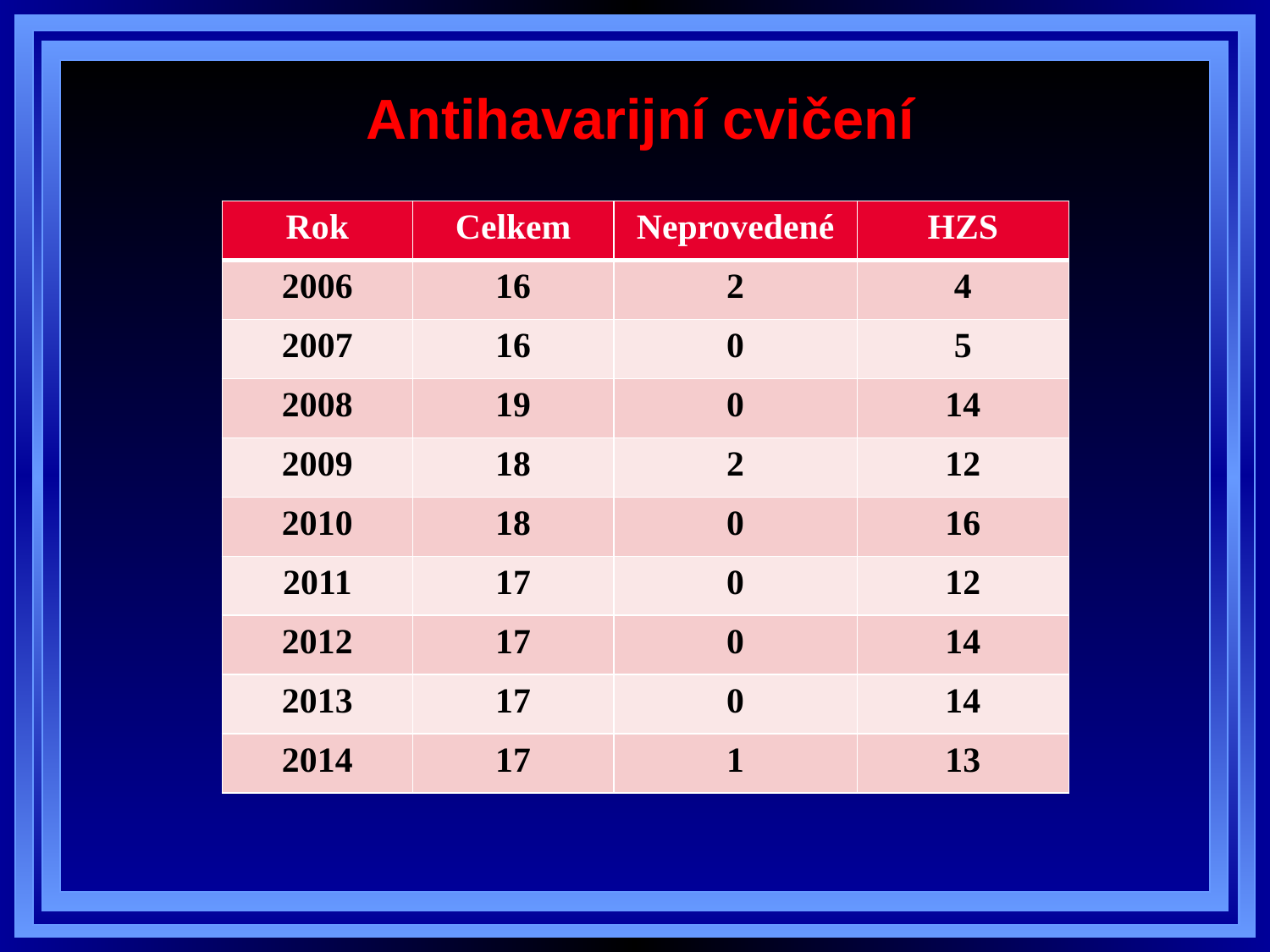

# Antihavarijní cvičení
| Rok | Celkem | Neprovedené | HZS |
| --- | --- | --- | --- |
| 2006 | 16 | 2 | 4 |
| 2007 | 16 | 0 | 5 |
| 2008 | 19 | 0 | 14 |
| 2009 | 18 | 2 | 12 |
| 2010 | 18 | 0 | 16 |
| 2011 | 17 | 0 | 12 |
| 2012 | 17 | 0 | 14 |
| 2013 | 17 | 0 | 14 |
| 2014 | 17 | 1 | 13 |